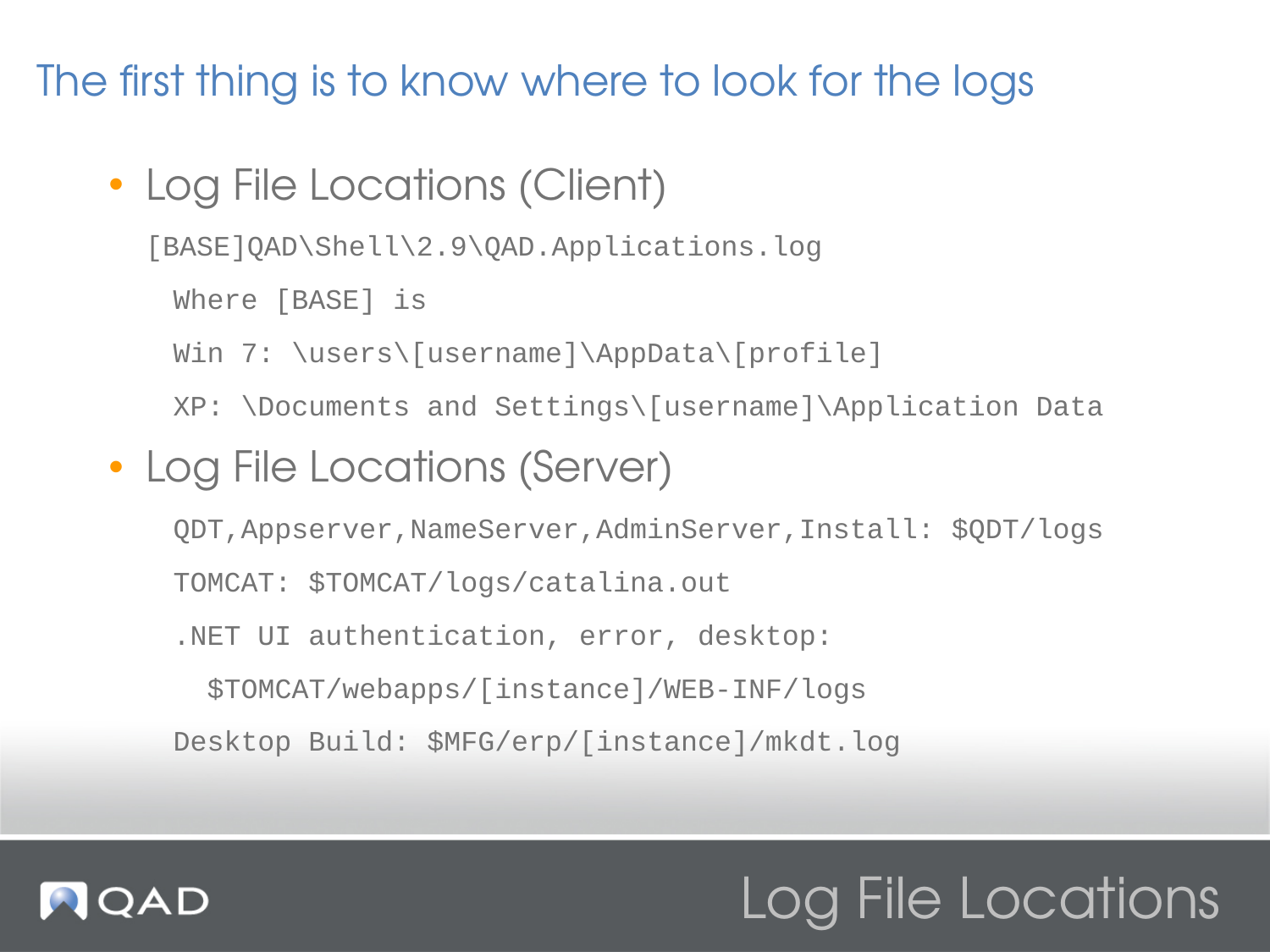

The first thing is to know where to look for the logs
Log File Locations (Client)
[BASE]QAD\Shell\2.9\QAD.Applications.log
Where [BASE] is
Win 7: \users\[username]\AppData\[profile]
XP: \Documents and Settings\[username]\Application Data
Log File Locations (Server)
QDT,Appserver,NameServer,AdminServer,Install: $QDT/logs
TOMCAT: $TOMCAT/logs/catalina.out
.NET UI authentication, error, desktop:
  $TOMCAT/webapps/[instance]/WEB-INF/logs
Desktop Build: $MFG/erp/[instance]/mkdt.log

# Log File Locations